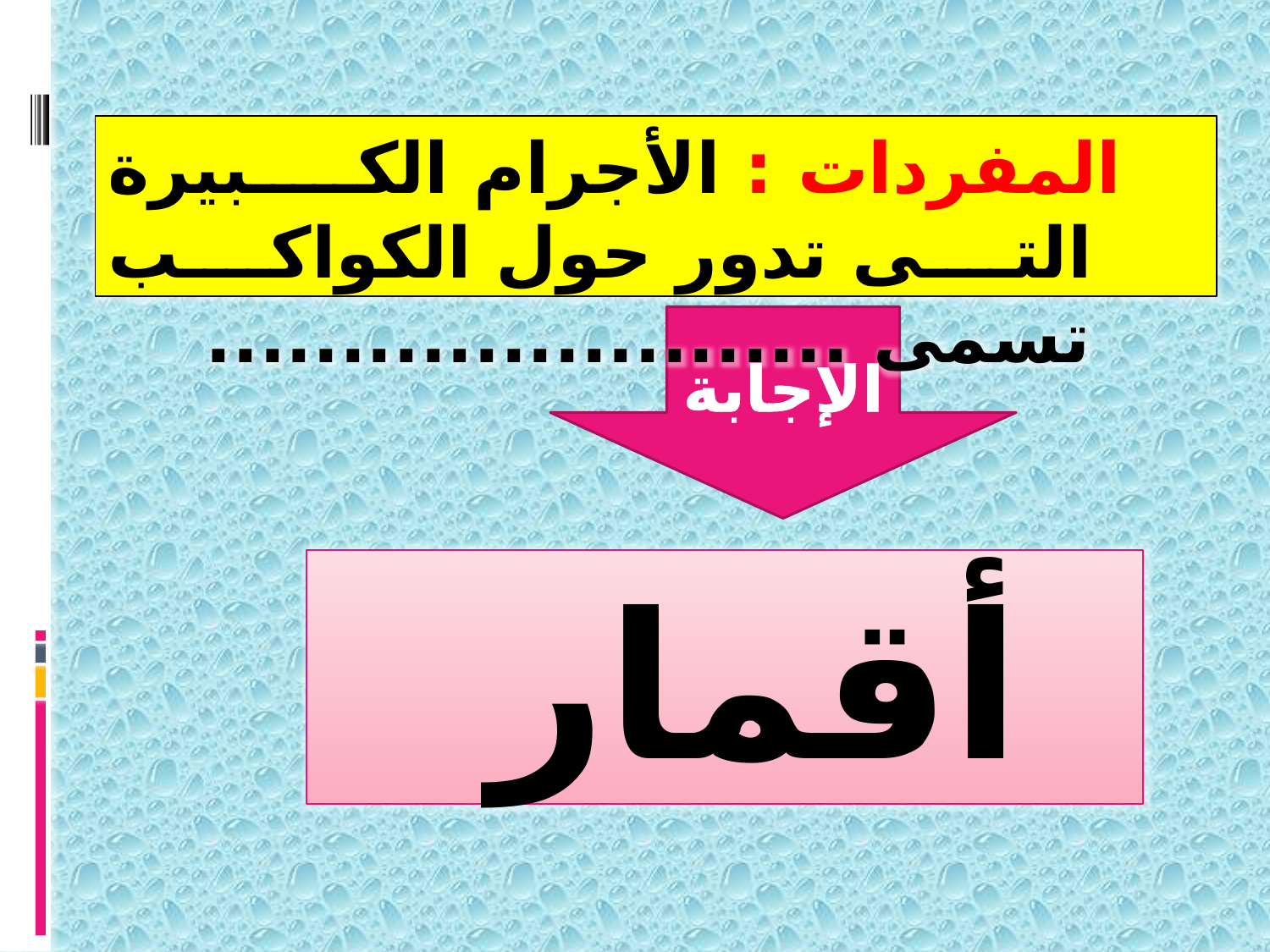

المفردات : الأجرام الكبيرة التى تدور حول الكواكب تسمى ........................
الإجابة
أقمار